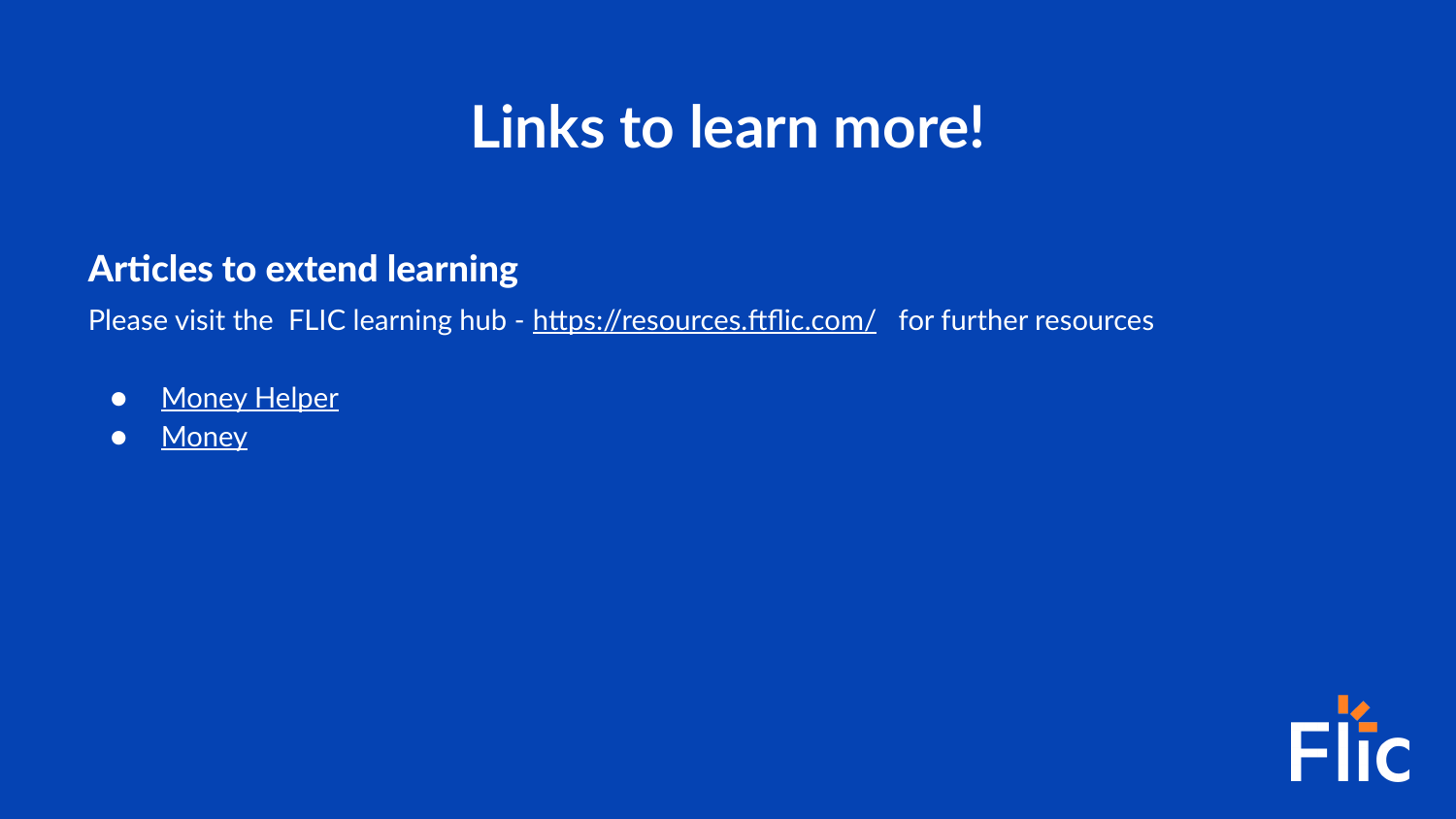

Links to learn more!
Articles to extend learning
Please visit the  FLIC learning hub - https://resources.ftflic.com/   for further resources

Money Helper
Money